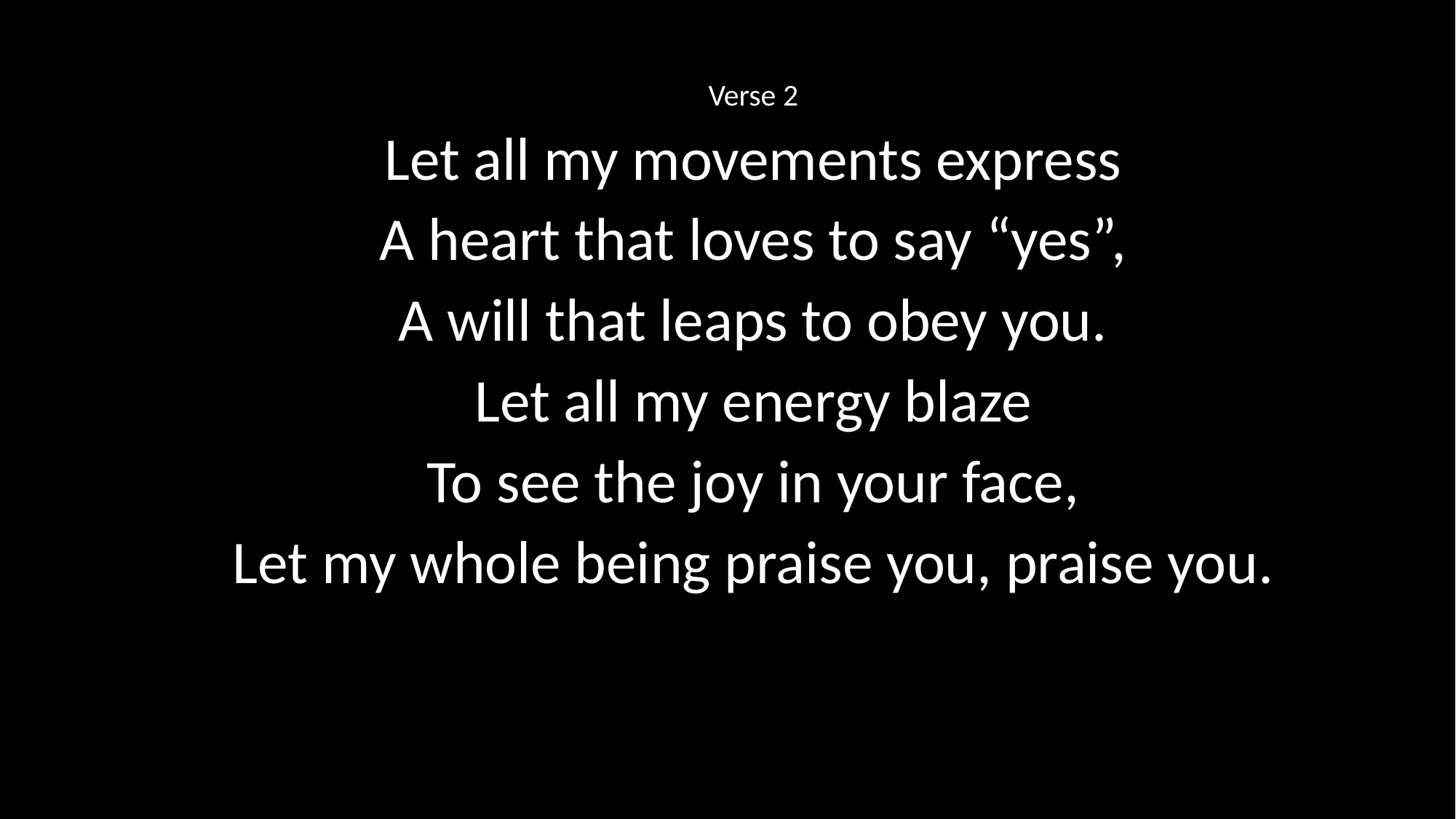

Verse 2
Let all my movements express
A heart that loves to say “yes”,
A will that leaps to obey you.
Let all my energy blaze
To see the joy in your face,
Let my whole being praise you, praise you.